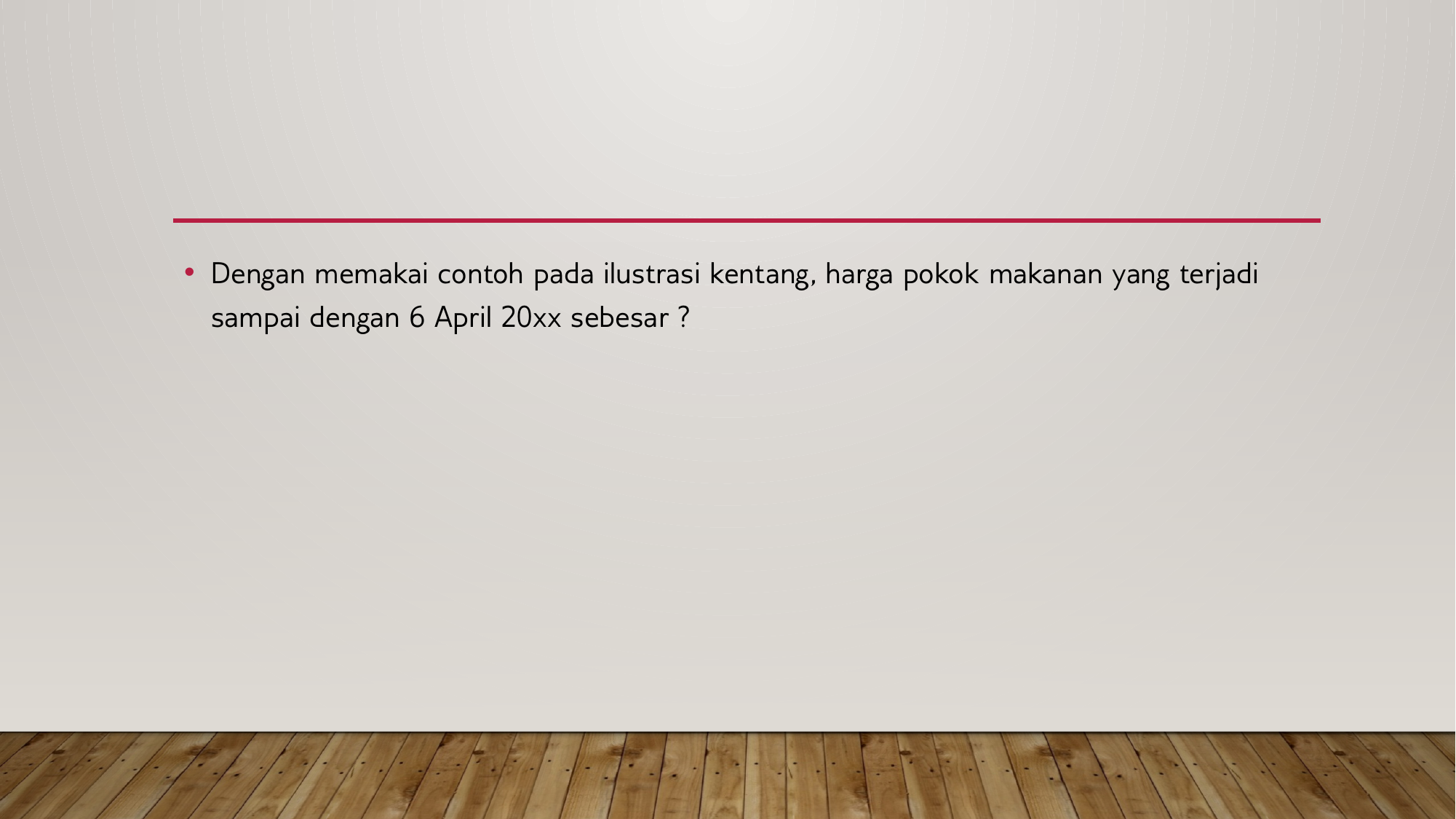

#
Dengan memakai contoh pada ilustrasi kentang, harga pokok makanan yang terjadi sampai dengan 6 April 20xx sebesar ?